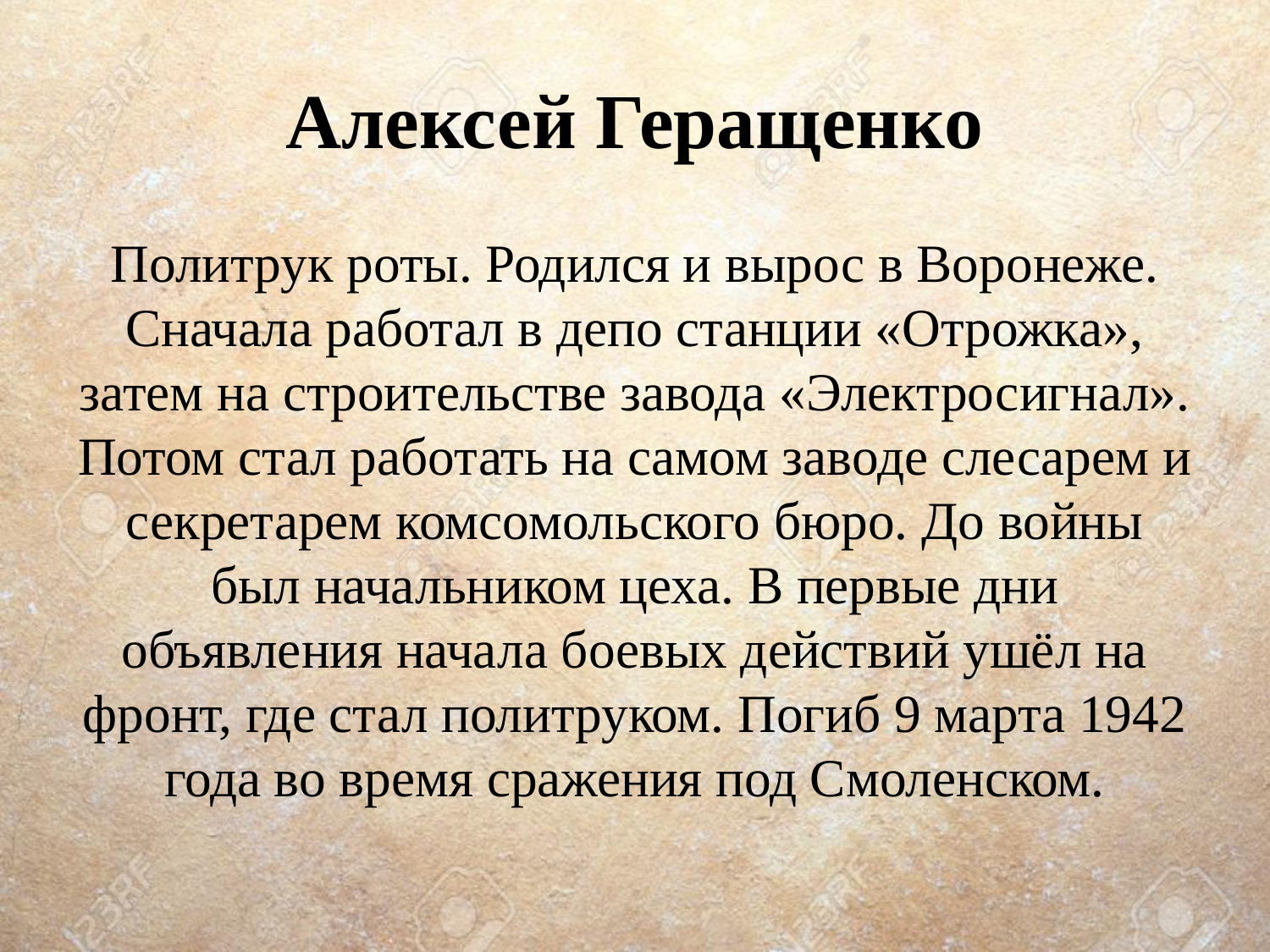

# Алексей Геращенко
Политрук роты. Родился и вырос в Воронеже. Сначала работал в депо станции «Отрожка», затем на строительстве завода «Электросигнал». Потом стал работать на самом заводе слесарем и секретарем комсомольского бюро. До войны был начальником цеха. В первые дни объявления начала боевых действий ушёл на фронт, где стал политруком. Погиб 9 марта 1942 года во время сражения под Смоленском.